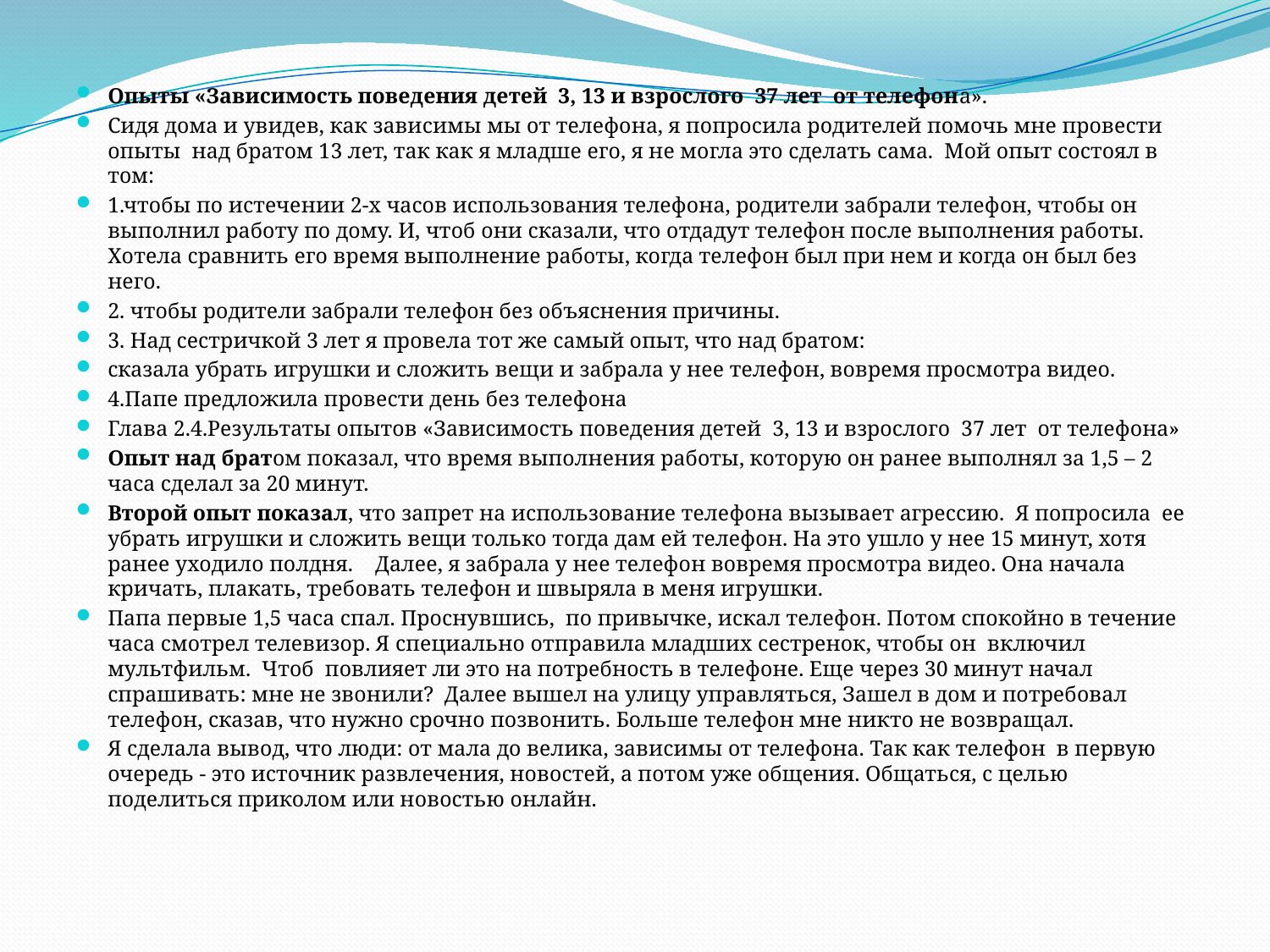

Опыты «Зависимость поведения детей  3, 13 и взрослого  37 лет  от телефона».
Сидя дома и увидев, как зависимы мы от телефона, я попросила родителей помочь мне провести опыты  над братом 13 лет, так как я младше его, я не могла это сделать сама.  Мой опыт состоял в том:
1.чтобы по истечении 2-х часов использования телефона, родители забрали телефон, чтобы он выполнил работу по дому. И, чтоб они сказали, что отдадут телефон после выполнения работы. Хотела сравнить его время выполнение работы, когда телефон был при нем и когда он был без него.
2. чтобы родители забрали телефон без объяснения причины.
3. Над сестричкой 3 лет я провела тот же самый опыт, что над братом:
сказала убрать игрушки и сложить вещи и забрала у нее телефон, вовремя просмотра видео.
4.Папе предложила провести день без телефона
Глава 2.4.Результаты опытов «Зависимость поведения детей  3, 13 и взрослого  37 лет  от телефона»
Опыт над братом показал, что время выполнения работы, которую он ранее выполнял за 1,5 – 2 часа сделал за 20 минут.
Второй опыт показал, что запрет на использование телефона вызывает агрессию.  Я попросила  ее убрать игрушки и сложить вещи только тогда дам ей телефон. На это ушло у нее 15 минут, хотя ранее уходило полдня.    Далее, я забрала у нее телефон вовремя просмотра видео. Она начала кричать, плакать, требовать телефон и швыряла в меня игрушки.
Папа первые 1,5 часа спал. Проснувшись,  по привычке, искал телефон. Потом спокойно в течение часа смотрел телевизор. Я специально отправила младших сестренок, чтобы он  включил мультфильм.  Чтоб  повлияет ли это на потребность в телефоне. Еще через 30 минут начал спрашивать: мне не звонили?  Далее вышел на улицу управляться, Зашел в дом и потребовал телефон, сказав, что нужно срочно позвонить. Больше телефон мне никто не возвращал.
Я сделала вывод, что люди: от мала до велика, зависимы от телефона. Так как телефон  в первую очередь - это источник развлечения, новостей, а потом уже общения. Общаться, с целью поделиться приколом или новостью онлайн.